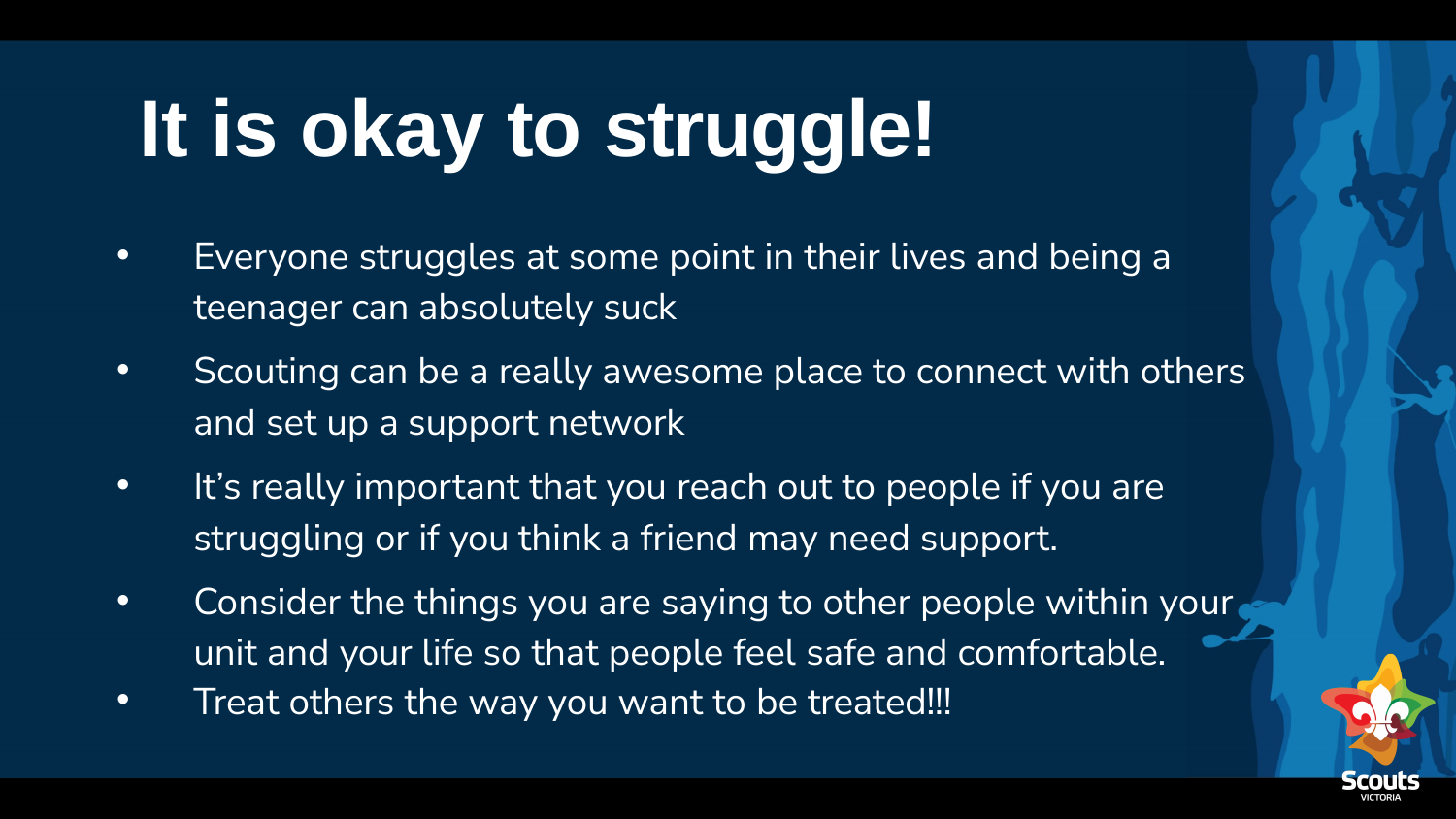

# It is okay to struggle!
Everyone struggles at some point in their lives and being a teenager can absolutely suck
Scouting can be a really awesome place to connect with others and set up a support network
It’s really important that you reach out to people if you are struggling or if you think a friend may need support.
Consider the things you are saying to other people within your unit and your life so that people feel safe and comfortable.
Treat others the way you want to be treated!!!